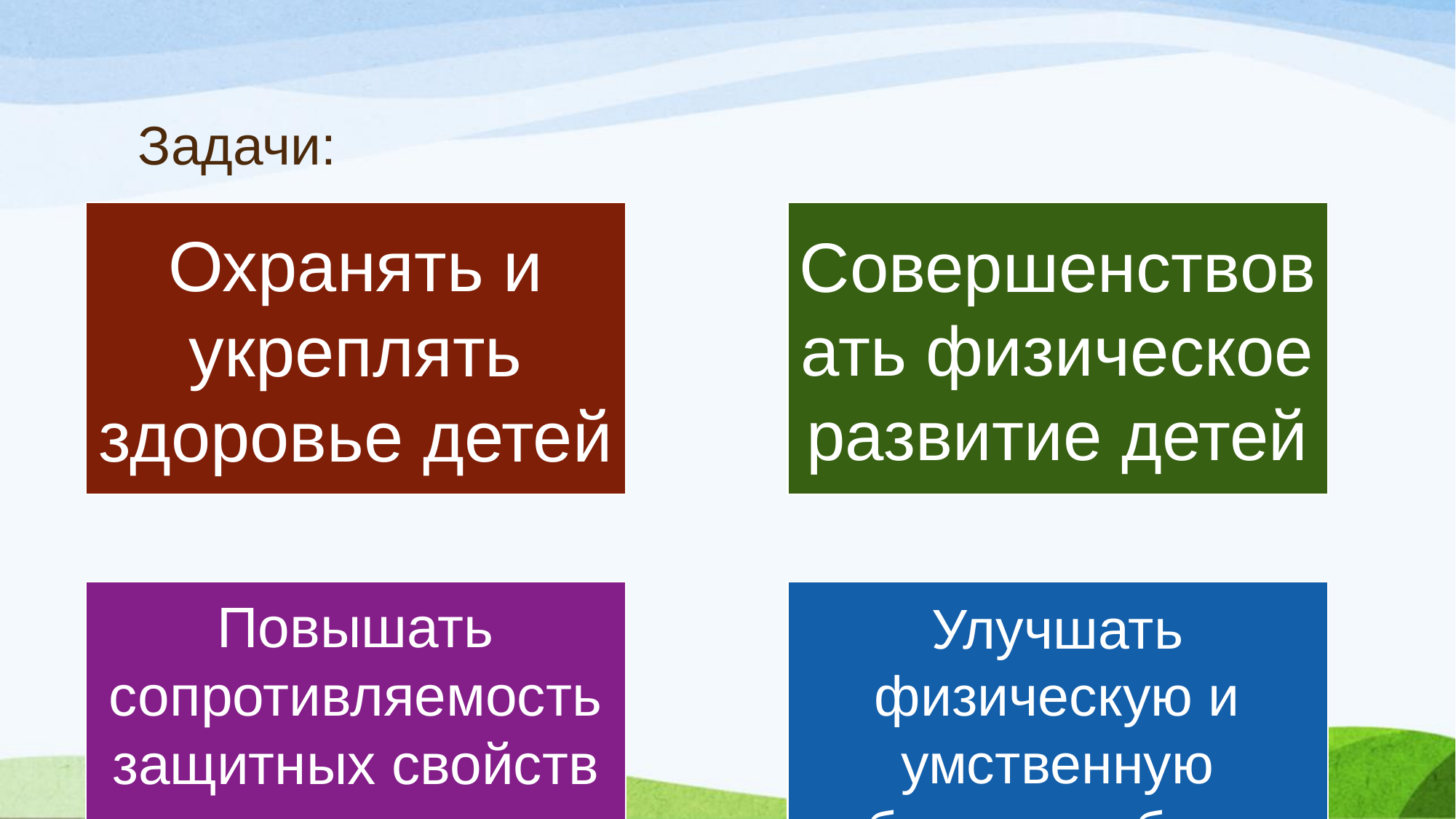

# Задачи:
Охранять и укреплять здоровье детей
Совершенствовать физическое развитие детей